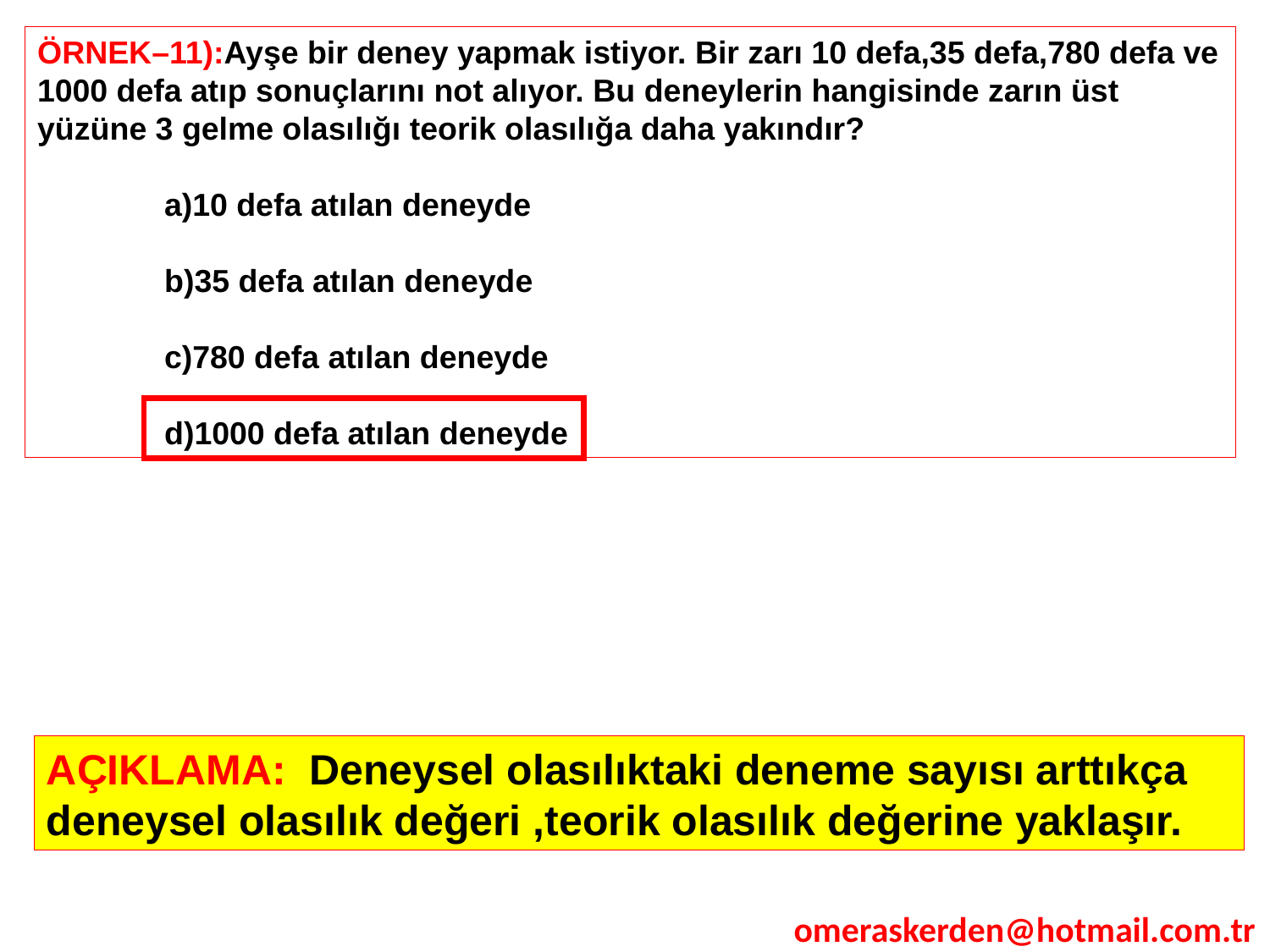

ÖRNEK–11):Ayşe bir deney yapmak istiyor. Bir zarı 10 defa,35 defa,780 defa ve 1000 defa atıp sonuçlarını not alıyor. Bu deneylerin hangisinde zarın üst yüzüne 3 gelme olasılığı teorik olasılığa daha yakındır?

	a)10 defa atılan deneyde

	b)35 defa atılan deneyde

	c)780 defa atılan deneyde

	d)1000 defa atılan deneyde

AÇIKLAMA:  Deneysel olasılıktaki deneme sayısı arttıkça deneysel olasılık değeri ,teorik olasılık değerine yaklaşır.
omeraskerden@hotmail.com.tr